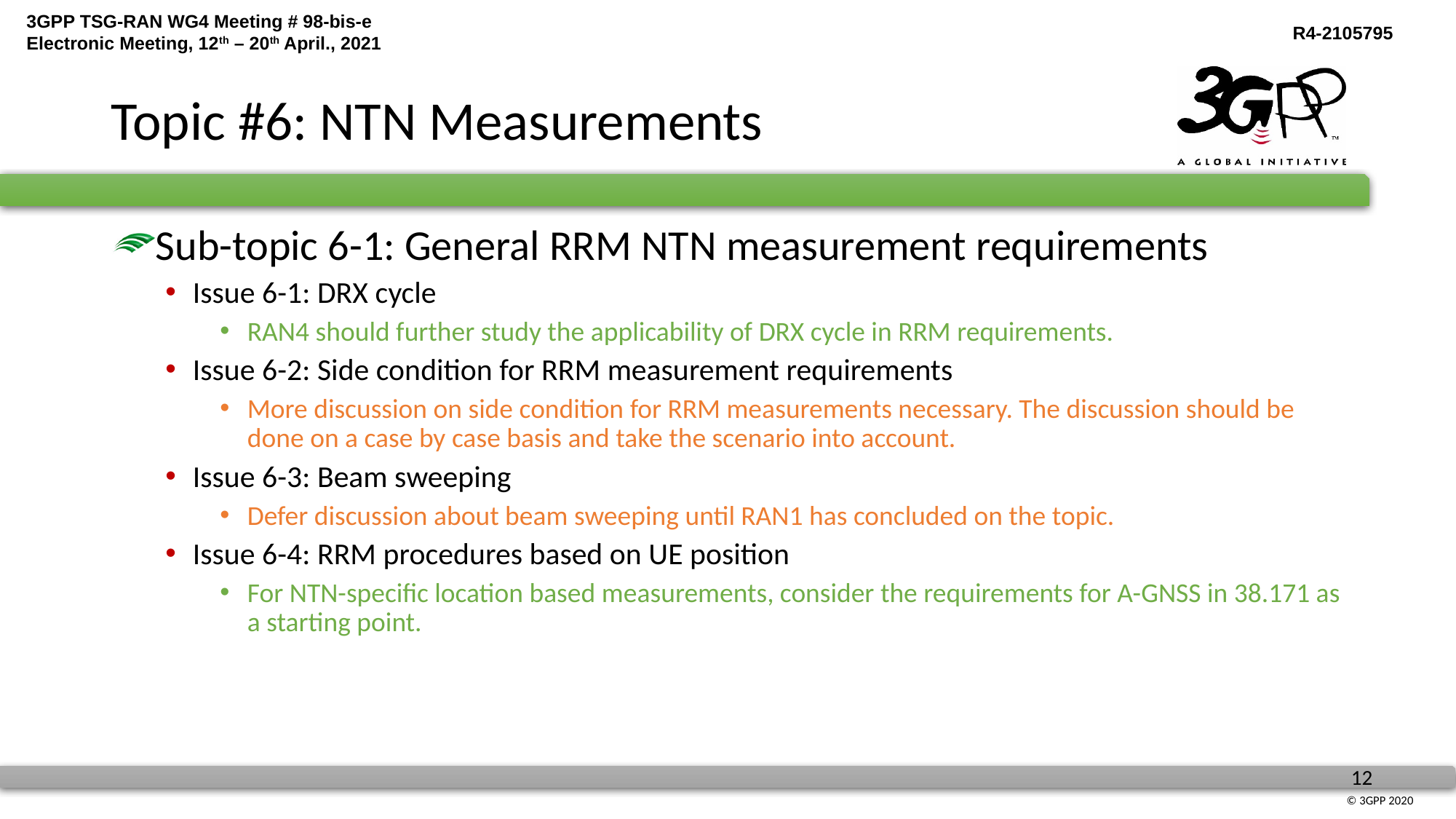

# Topic #6: NTN Measurements
Sub-topic 6-1: General RRM NTN measurement requirements
Issue 6-1: DRX cycle
RAN4 should further study the applicability of DRX cycle in RRM requirements.
Issue 6-2: Side condition for RRM measurement requirements
More discussion on side condition for RRM measurements necessary. The discussion should be done on a case by case basis and take the scenario into account.
Issue 6-3: Beam sweeping
Defer discussion about beam sweeping until RAN1 has concluded on the topic.
Issue 6-4: RRM procedures based on UE position
For NTN-specific location based measurements, consider the requirements for A-GNSS in 38.171 as a starting point.